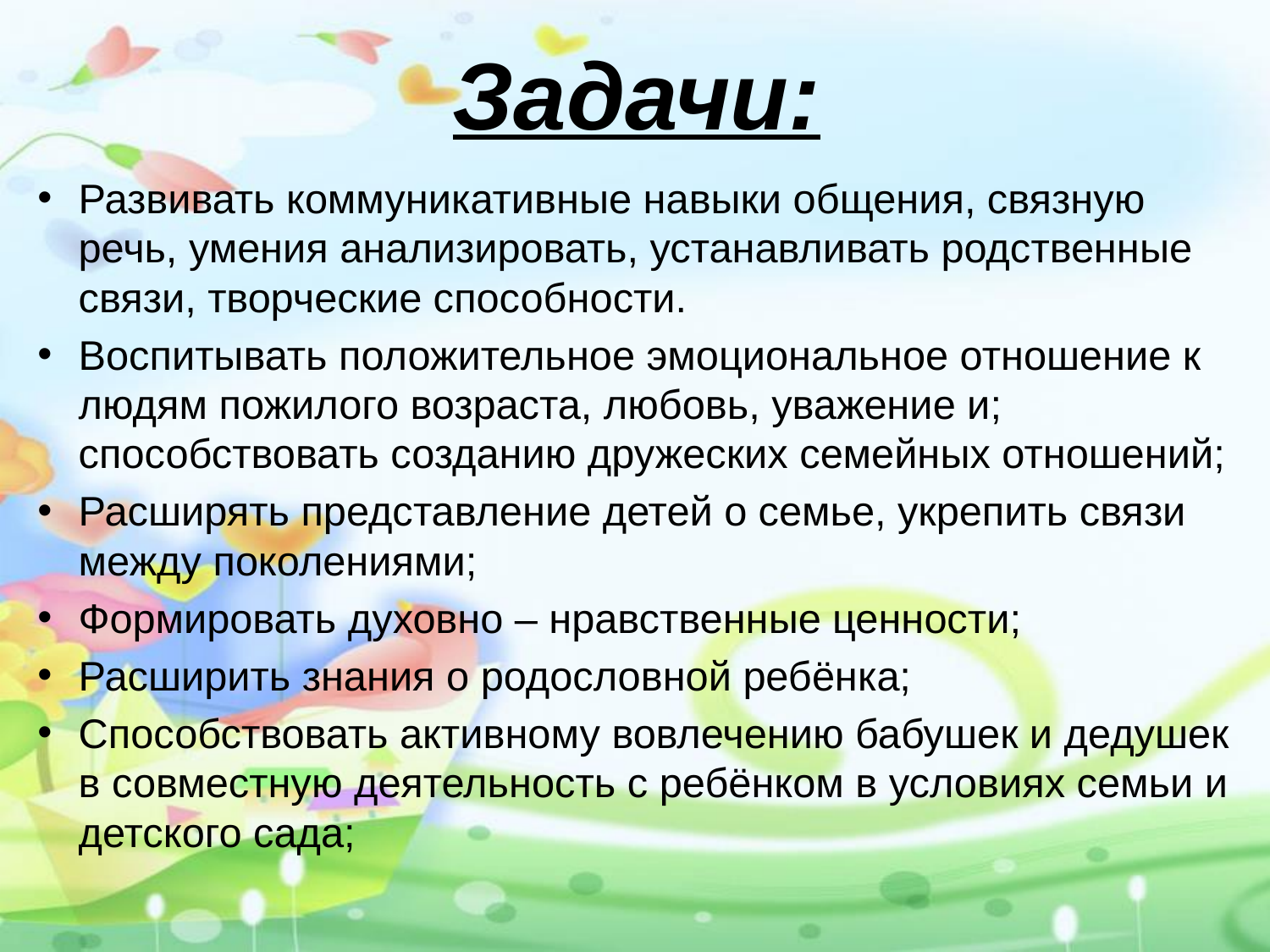

# Задачи:
Развивать коммуникативные навыки общения, связную речь, умения анализировать, устанавливать родственные связи, творческие способности.
Воспитывать положительное эмоциональное отношение к людям пожилого возраста, любовь, уважение и; способствовать созданию дружеских семейных отношений;
Расширять представление детей о семье, укрепить связи между поколениями;
Формировать духовно – нравственные ценности;
Расширить знания о родословной ребёнка;
Способствовать активному вовлечению бабушек и дедушек в совместную деятельность с ребёнком в условиях семьи и детского сада;